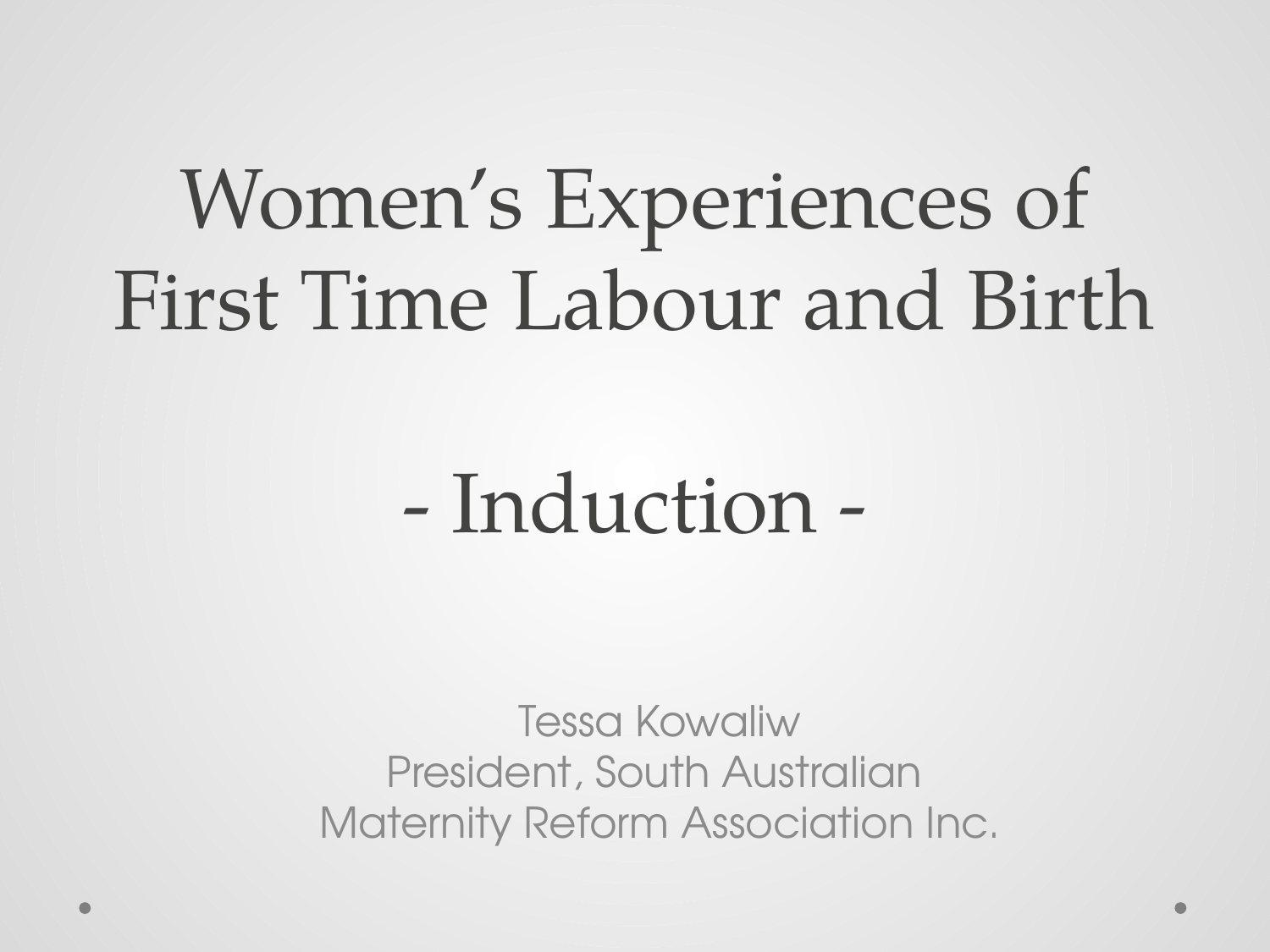

# Women’s Experiences of First Time Labour and Birth - Induction -
Tessa Kowaliw
President, South Australian
Maternity Reform Association Inc.